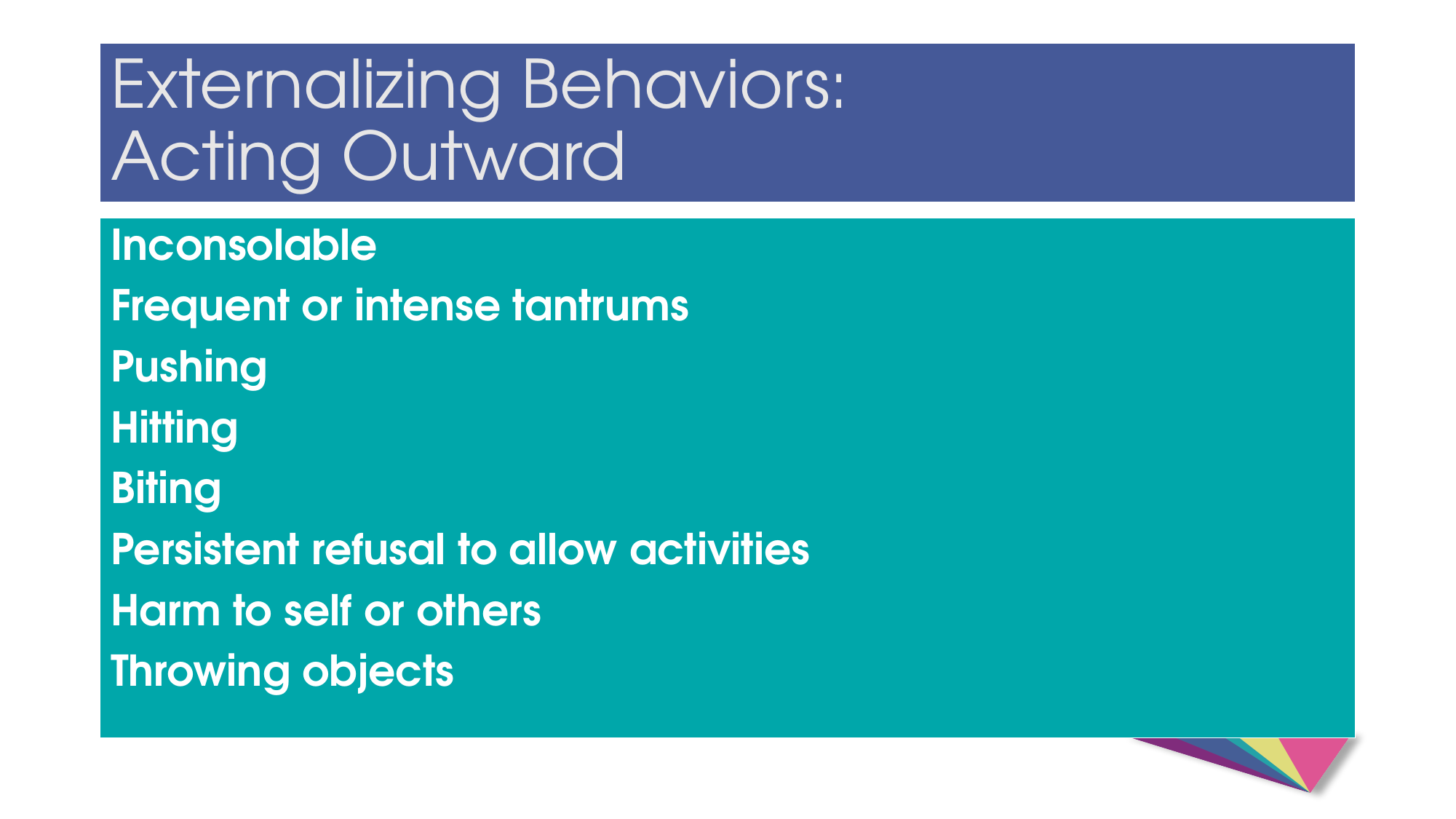

# Externalizing Behaviors: Acting Outward
Inconsolable
Frequent or intense tantrums
Pushing
Hitting
Biting
Persistent refusal to allow activities
Harm to self or others
Throwing objects